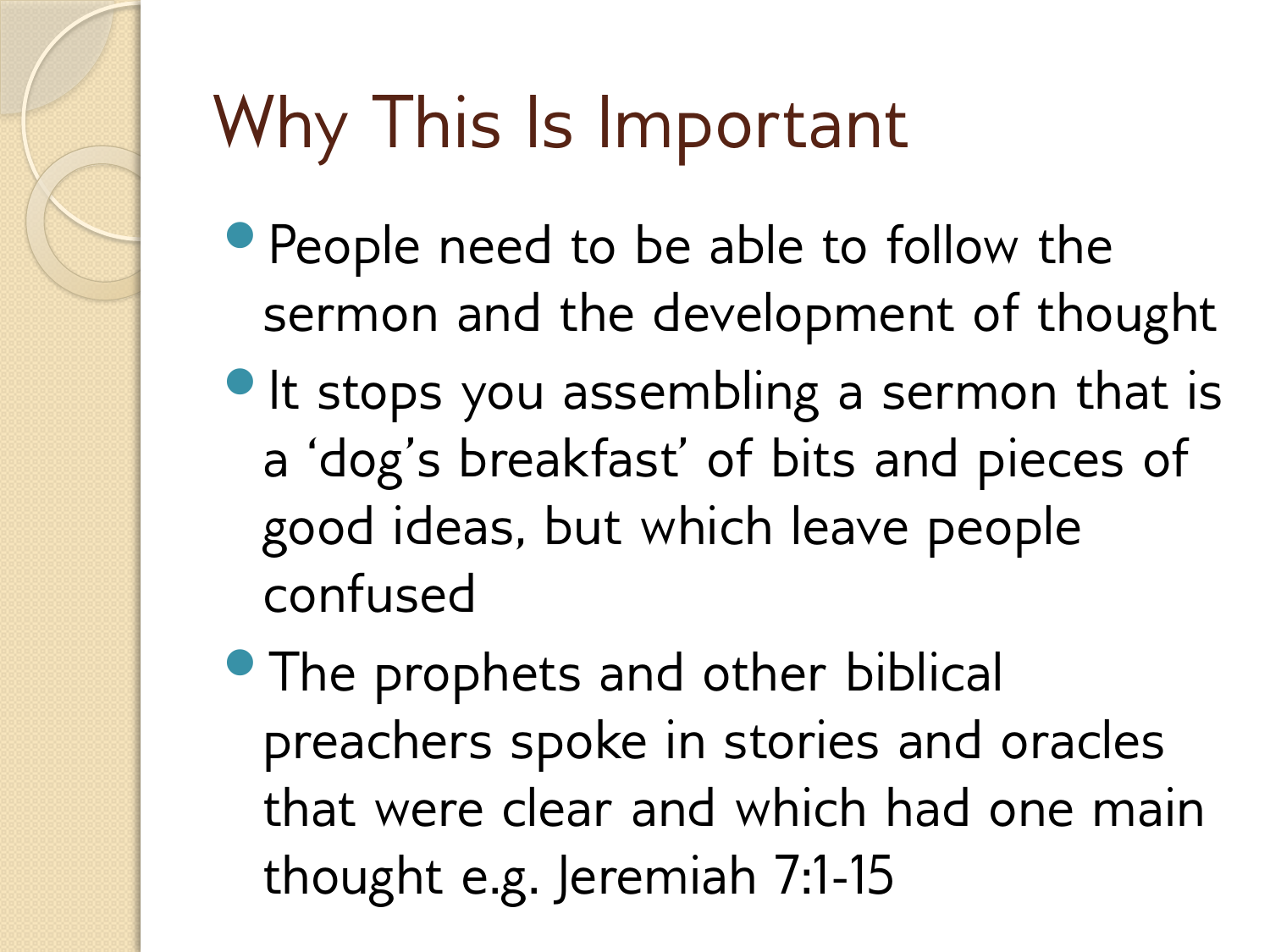

# Why This Is Important
People need to be able to follow the sermon and the development of thought
It stops you assembling a sermon that is a ‘dog’s breakfast’ of bits and pieces of good ideas, but which leave people confused
The prophets and other biblical preachers spoke in stories and oracles that were clear and which had one main thought e.g. Jeremiah 7:1-15